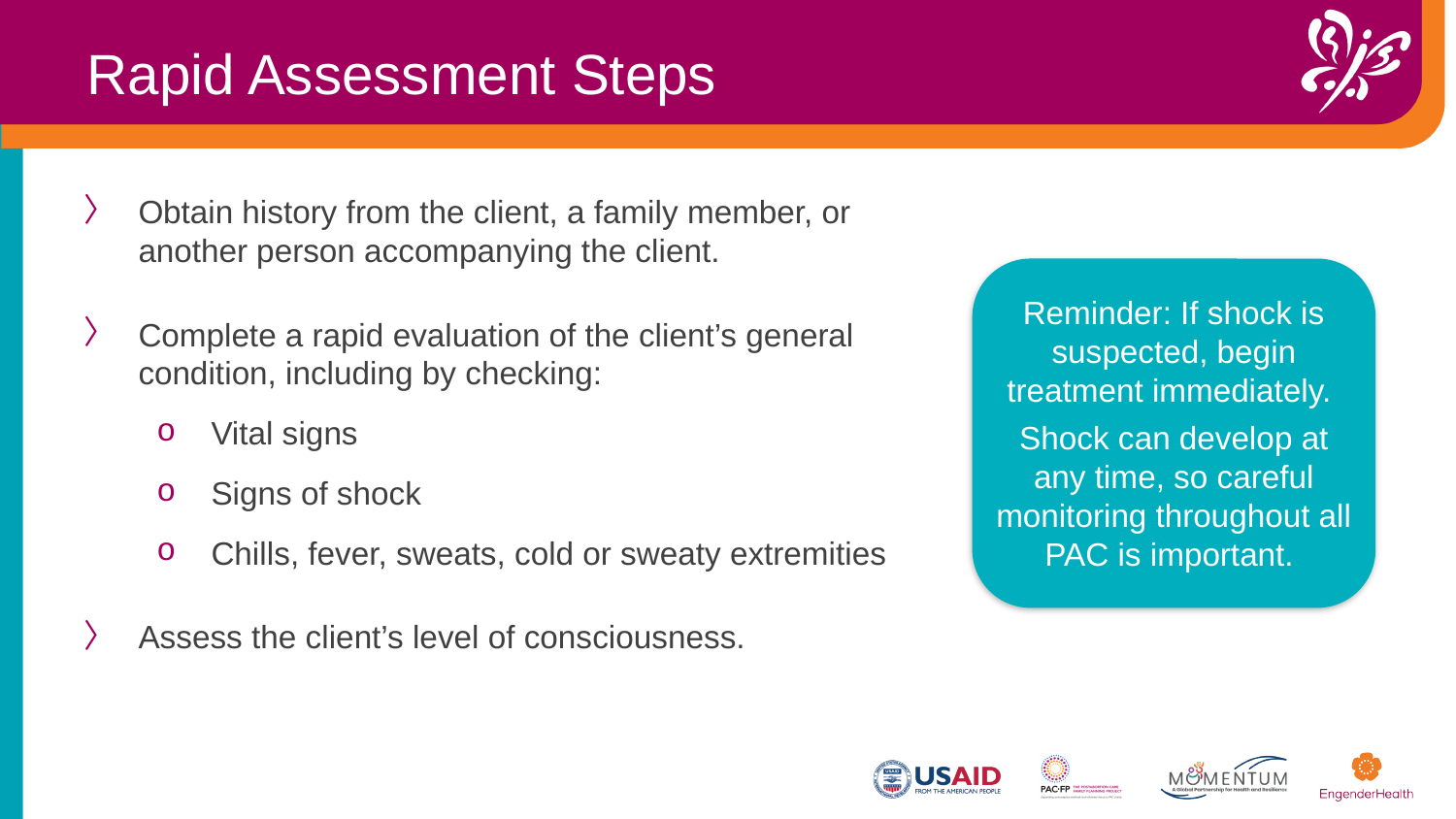

Rapid Assessment Steps
Obtain history from the client, a family member, or another person accompanying the client.
Complete a rapid evaluation of the client’s general condition, including by checking:
Vital signs
Signs of shock
Chills, fever, sweats, cold or sweaty extremities
Assess the client’s level of consciousness.

Reminder: If shock is suspected, begin treatment immediately.
Shock can develop at any time, so careful monitoring throughout all PAC is important.